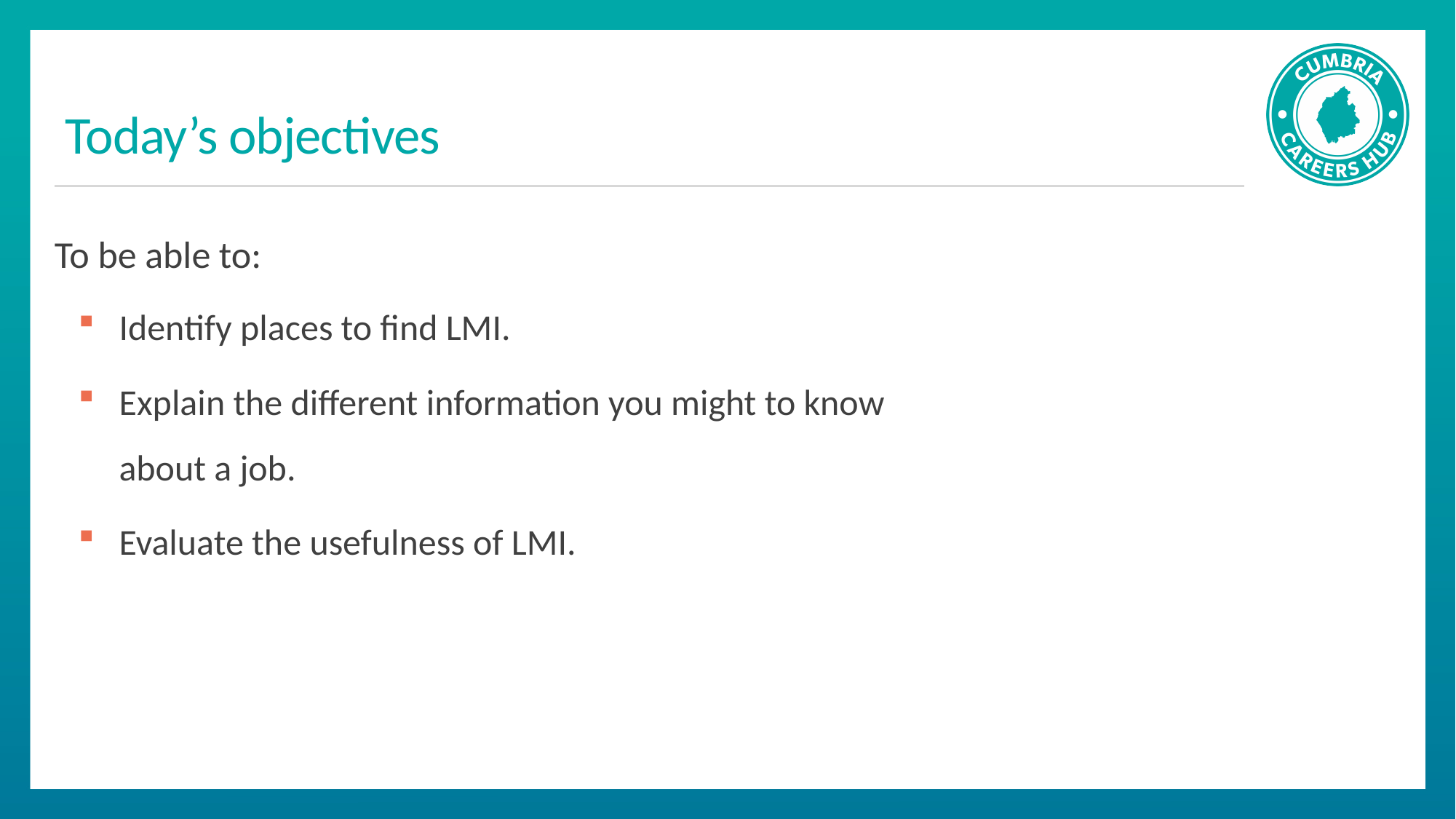

# Today’s objectives
To be able to:
Identify places to find LMI.
Explain the different information you might to know
about a job.
Evaluate the usefulness of LMI.